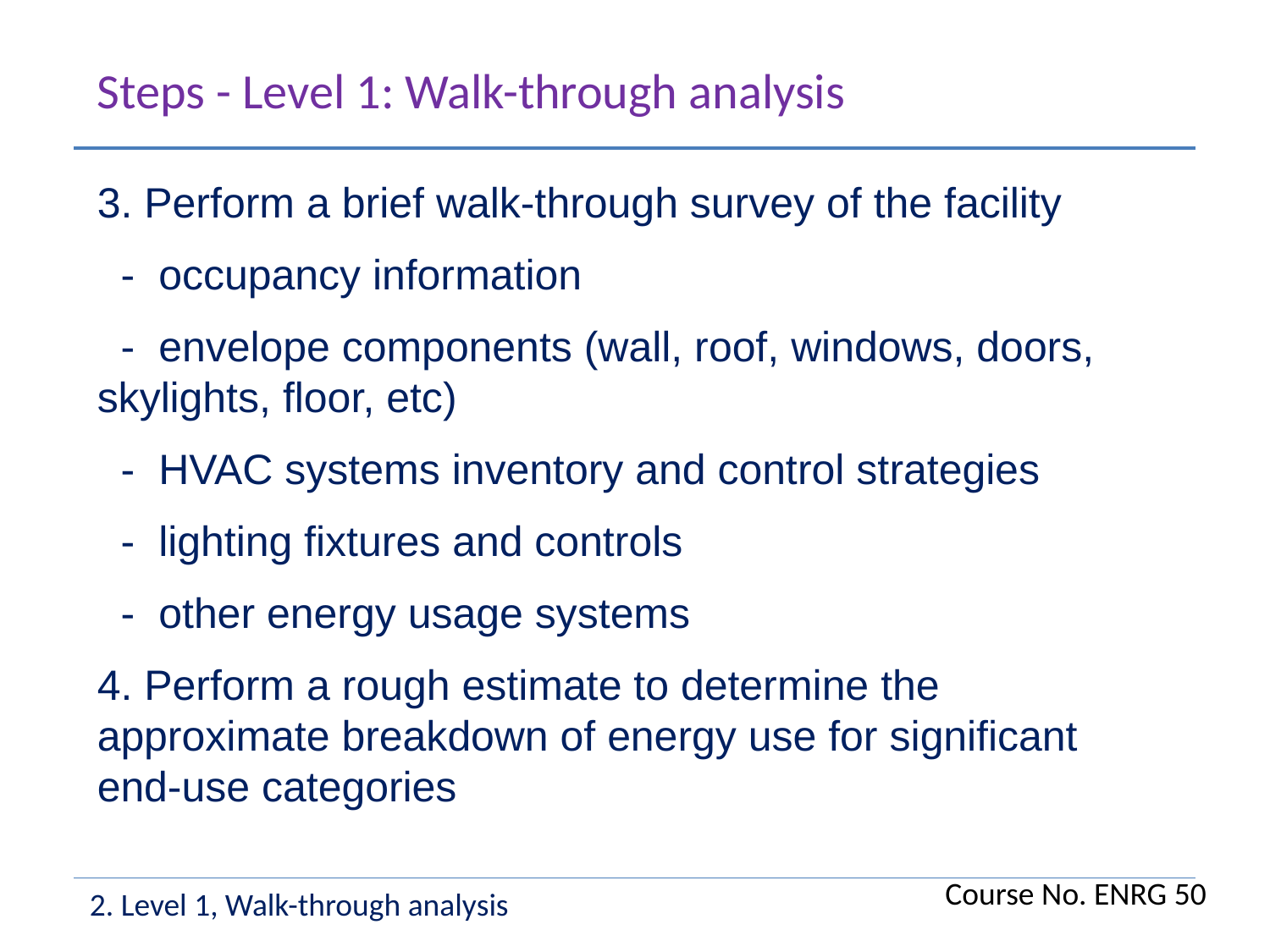

Steps - Level 1: Walk-through analysis
3. Perform a brief walk-through survey of the facility
  -  occupancy information
  -  envelope components (wall, roof, windows, doors, skylights, floor, etc)
  -  HVAC systems inventory and control strategies
  -  lighting fixtures and controls
  -  other energy usage systems
4. Perform a rough estimate to determine the approximate breakdown of energy use for significant end-use categories
Course No. ENRG 50
2. Level 1, Walk-through analysis